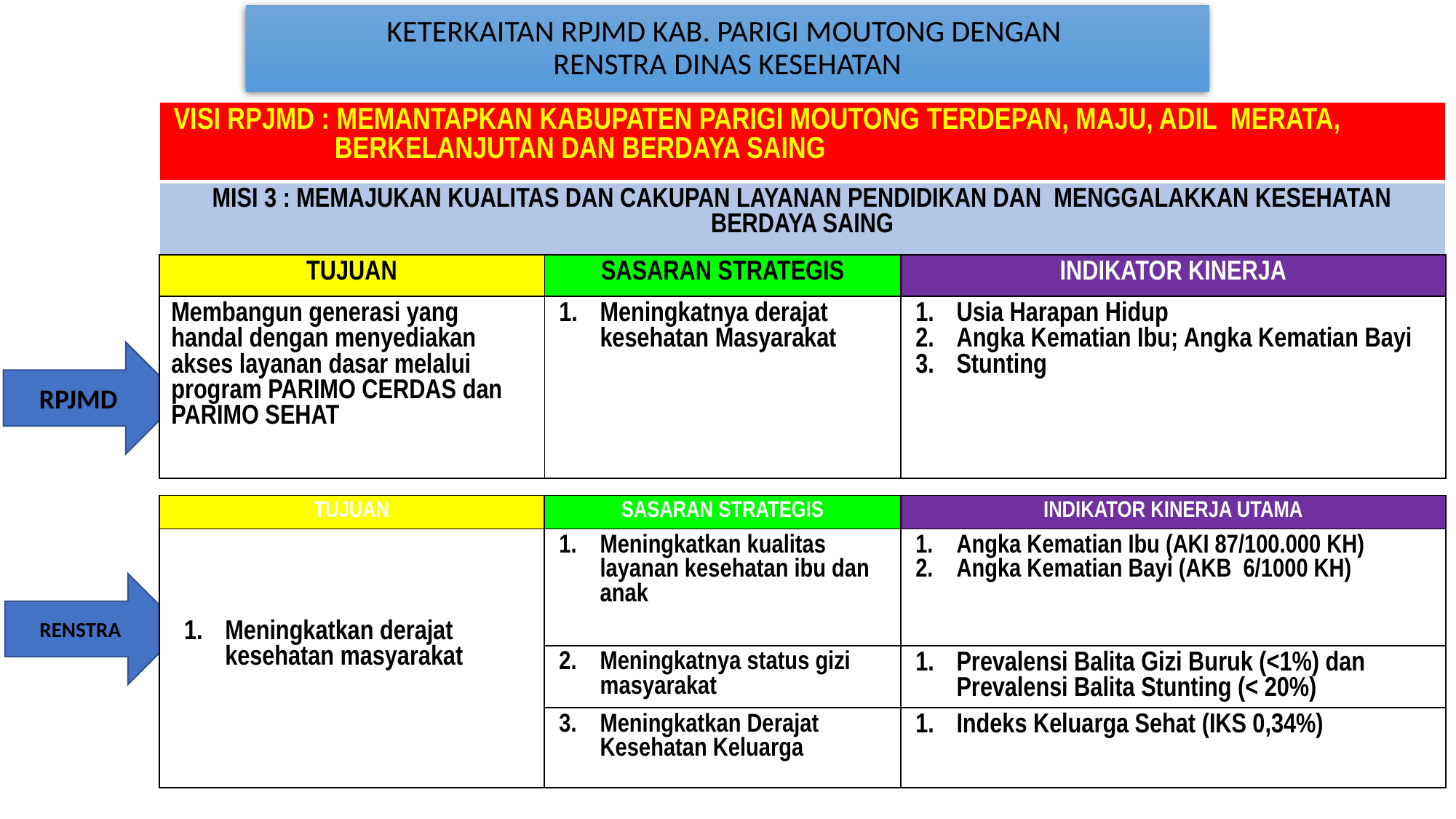

# KETERKAITAN RPJMD KAB. PARIGI MOUTONG DENGAN RENSTRA DINAS KESEHATAN
| VISI RPJMD : MEMANTAPKAN KABUPATEN PARIGI MOUTONG TERDEPAN, MAJU, ADIL MERATA, BERKELANJUTAN DAN BERDAYA SAING |  |  |
| --- | --- | --- |
| MISI 3 : MEMAJUKAN KUALITAS DAN CAKUPAN LAYANAN PENDIDIKAN DAN MENGGALAKKAN KESEHATAN BERDAYA SAING |  |  |
| TUJUAN | SASARAN STRATEGIS | INDIKATOR KINERJA |
| Membangun generasi yang handal dengan menyediakan akses layanan dasar melalui program PARIMO CERDAS dan PARIMO SEHAT | Meningkatnya derajat kesehatan Masyarakat | Usia Harapan Hidup Angka Kematian Ibu; Angka Kematian Bayi Stunting |
RPJMD
| TUJUAN | SASARAN STRATEGIS | INDIKATOR KINERJA UTAMA |
| --- | --- | --- |
| Meningkatkan derajat kesehatan masyarakat | Meningkatkan kualitas layanan kesehatan ibu dan anak | Angka Kematian Ibu (AKI 87/100.000 KH) Angka Kematian Bayi (AKB 6/1000 KH) |
|  | Meningkatnya status gizi masyarakat | Prevalensi Balita Gizi Buruk (<1%) dan Prevalensi Balita Stunting (< 20%) |
|  | Meningkatkan Derajat Kesehatan Keluarga | Indeks Keluarga Sehat (IKS 0,34%) |
RENSTRA